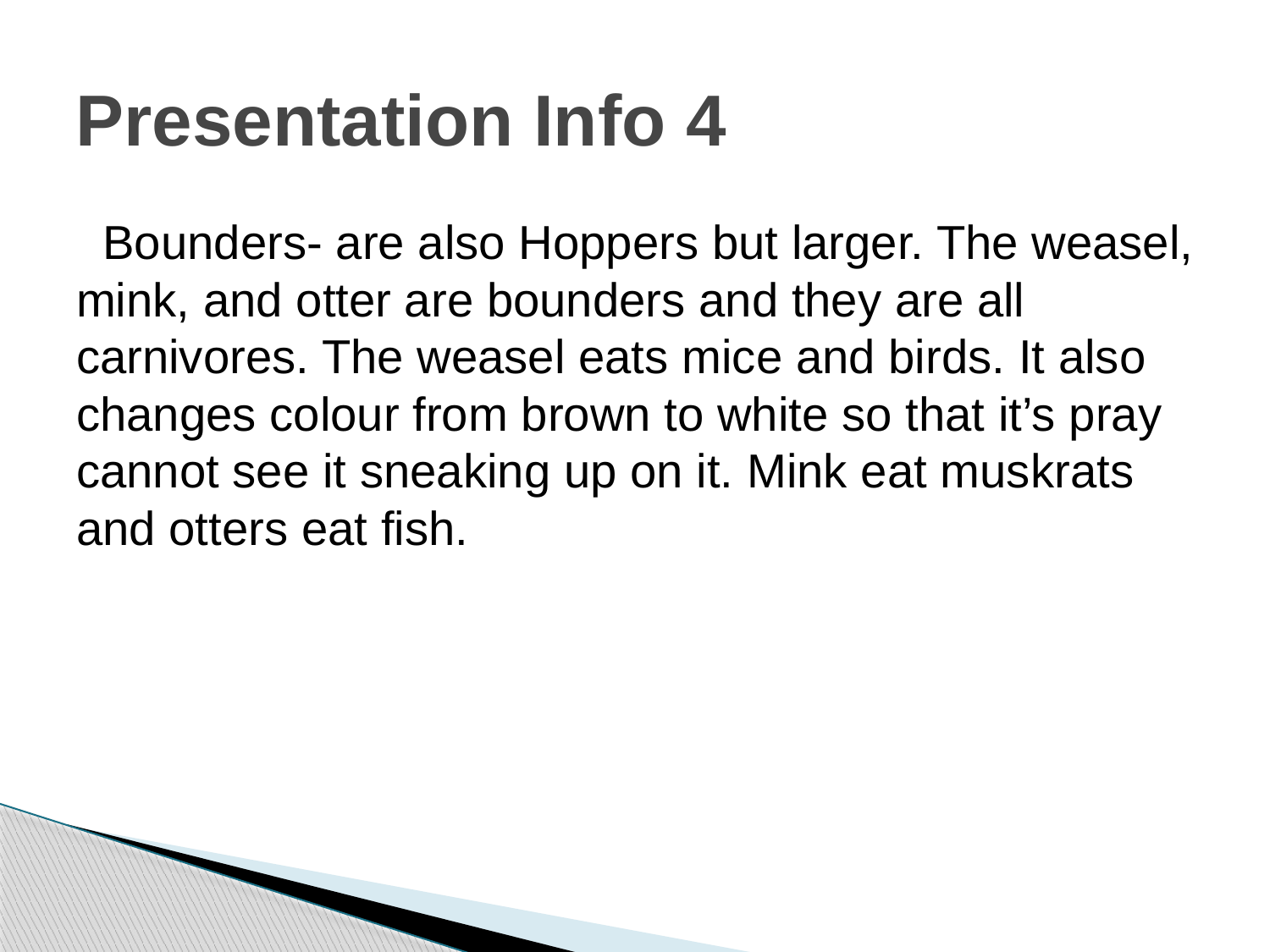

# Presentation Info 4
  Bounders- are also Hoppers but larger. The weasel, mink, and otter are bounders and they are all carnivores. The weasel eats mice and birds. It also changes colour from brown to white so that it’s pray cannot see it sneaking up on it. Mink eat muskrats and otters eat fish.